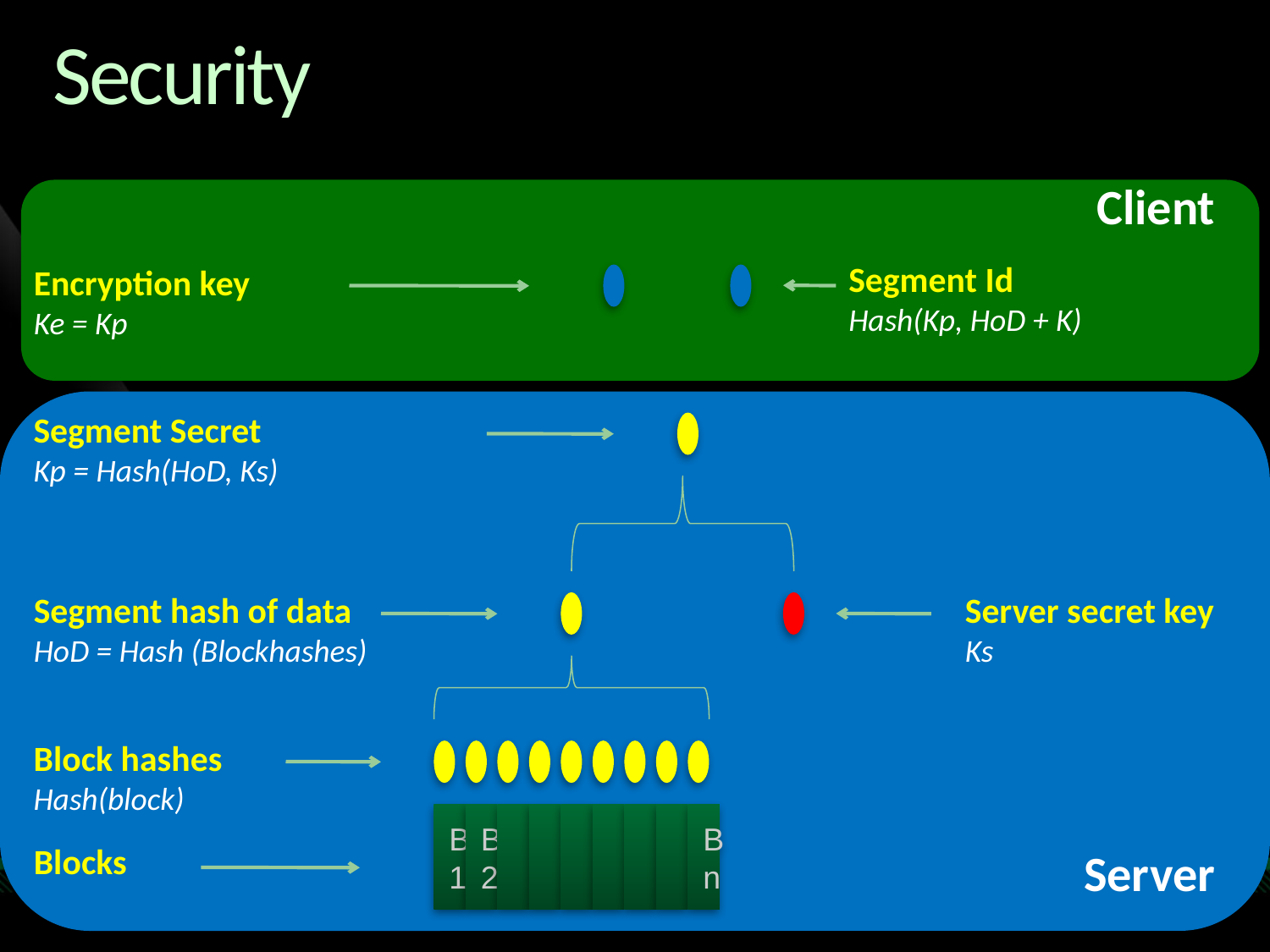

# Security
Client

Segment Id
Hash(Kp, HoD + K)

Encryption key
Ke = Kp

Segment Secret
Kp = Hash(HoD, Ks)

Segment hash of data
HoD = Hash (Blockhashes)
Server secret key
Ks

Block hashes
Hash(block)

B1
B2

Bn
Blocks
Server